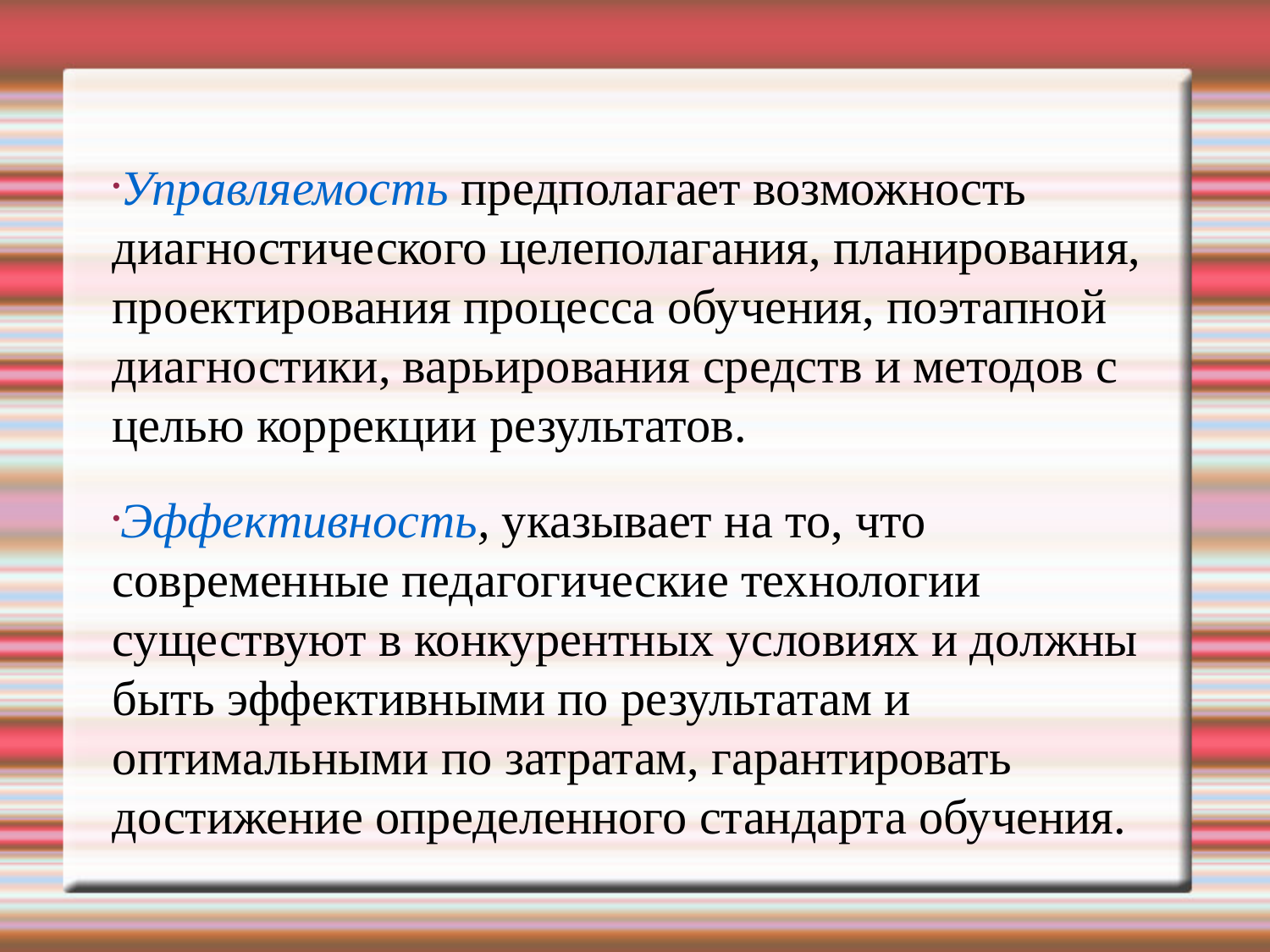

Управляемость предполагает возможность диагностического целеполагания, планирования, проектирования процесса обучения, поэтапной диагностики, варьирования средств и методов с целью коррекции результатов.
Эффективность, указывает на то, что современные педагогические технологии существуют в конкурентных условиях и должны быть эффективными по результатам и оптимальными по затратам, гарантировать достижение определенного стандарта обучения.